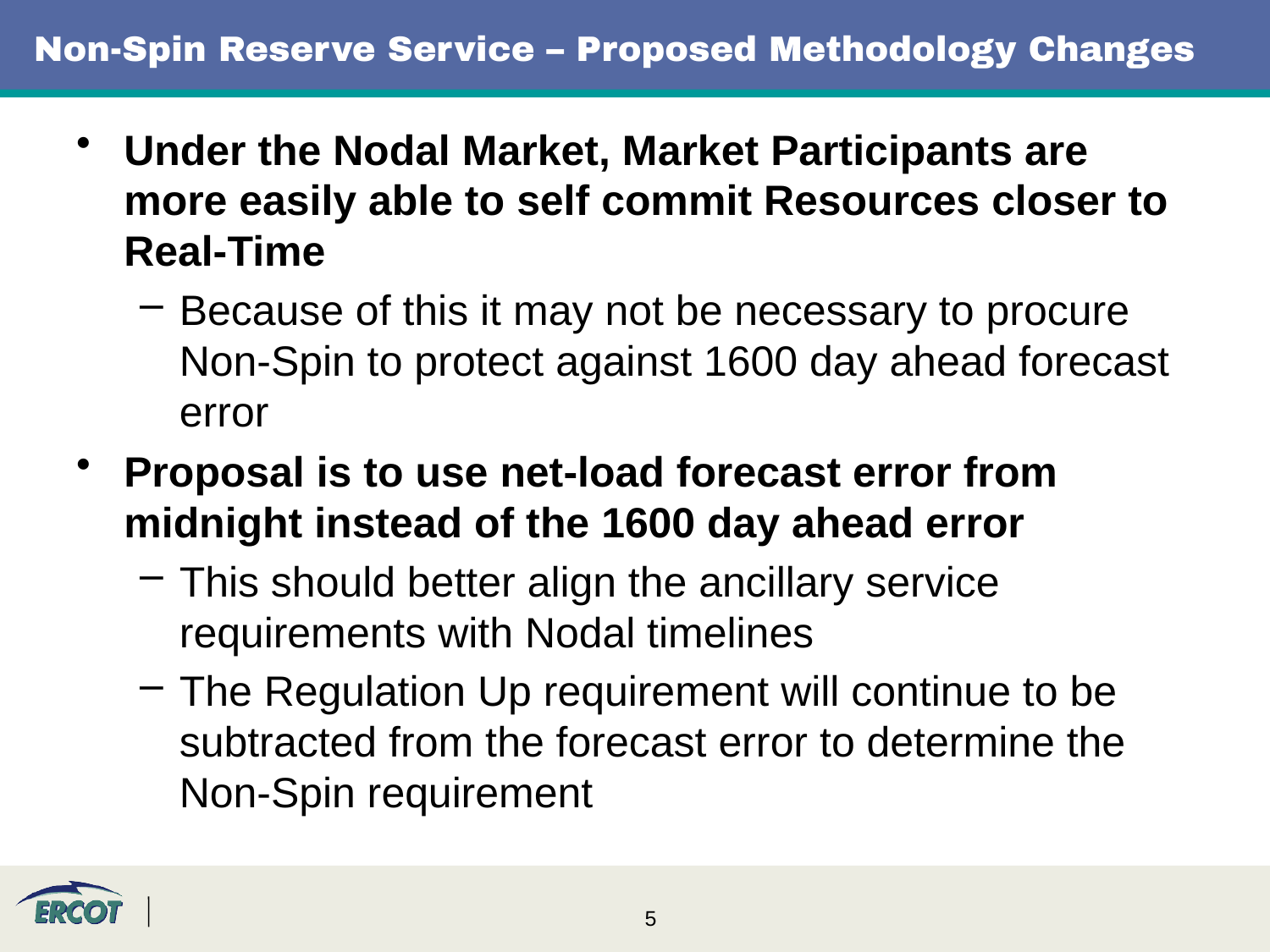

# Non-Spin Reserve Service – Proposed Methodology Changes
Under the Nodal Market, Market Participants are more easily able to self commit Resources closer to Real-Time
Because of this it may not be necessary to procure Non-Spin to protect against 1600 day ahead forecast error
Proposal is to use net-load forecast error from midnight instead of the 1600 day ahead error
This should better align the ancillary service requirements with Nodal timelines
The Regulation Up requirement will continue to be subtracted from the forecast error to determine the Non-Spin requirement